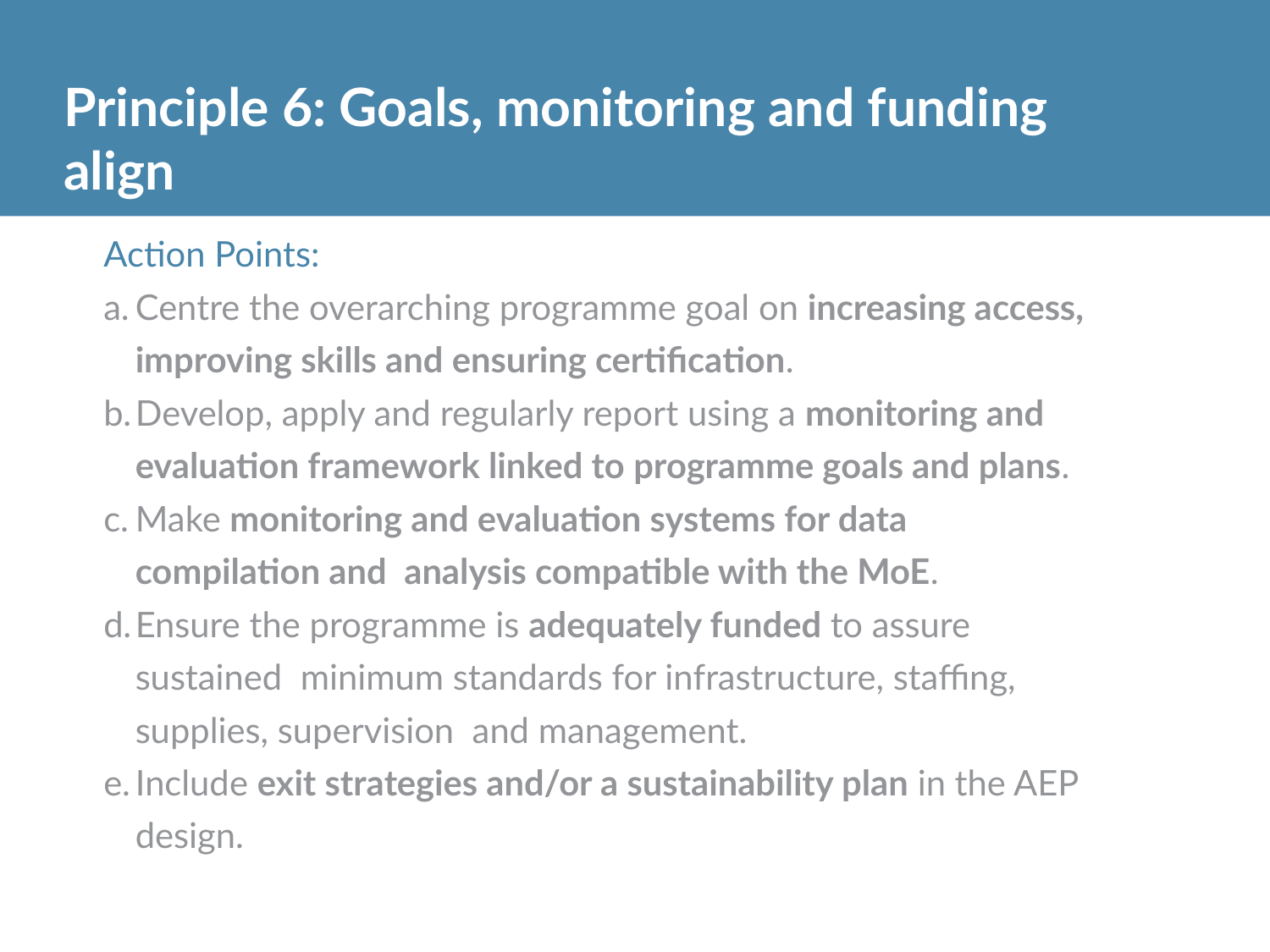

# Principle 6: Goals, monitoring and funding align
Action Points:
Centre the overarching programme goal on increasing access,  improving skills and ensuring certification.
Develop, apply and regularly report using a monitoring and  evaluation framework linked to programme goals and plans.
Make monitoring and evaluation systems for data compilation and  analysis compatible with the MoE.
Ensure the programme is adequately funded to assure sustained  minimum standards for infrastructure, staffing, supplies, supervision  and management.
Include exit strategies and/or a sustainability plan in the AEP design.